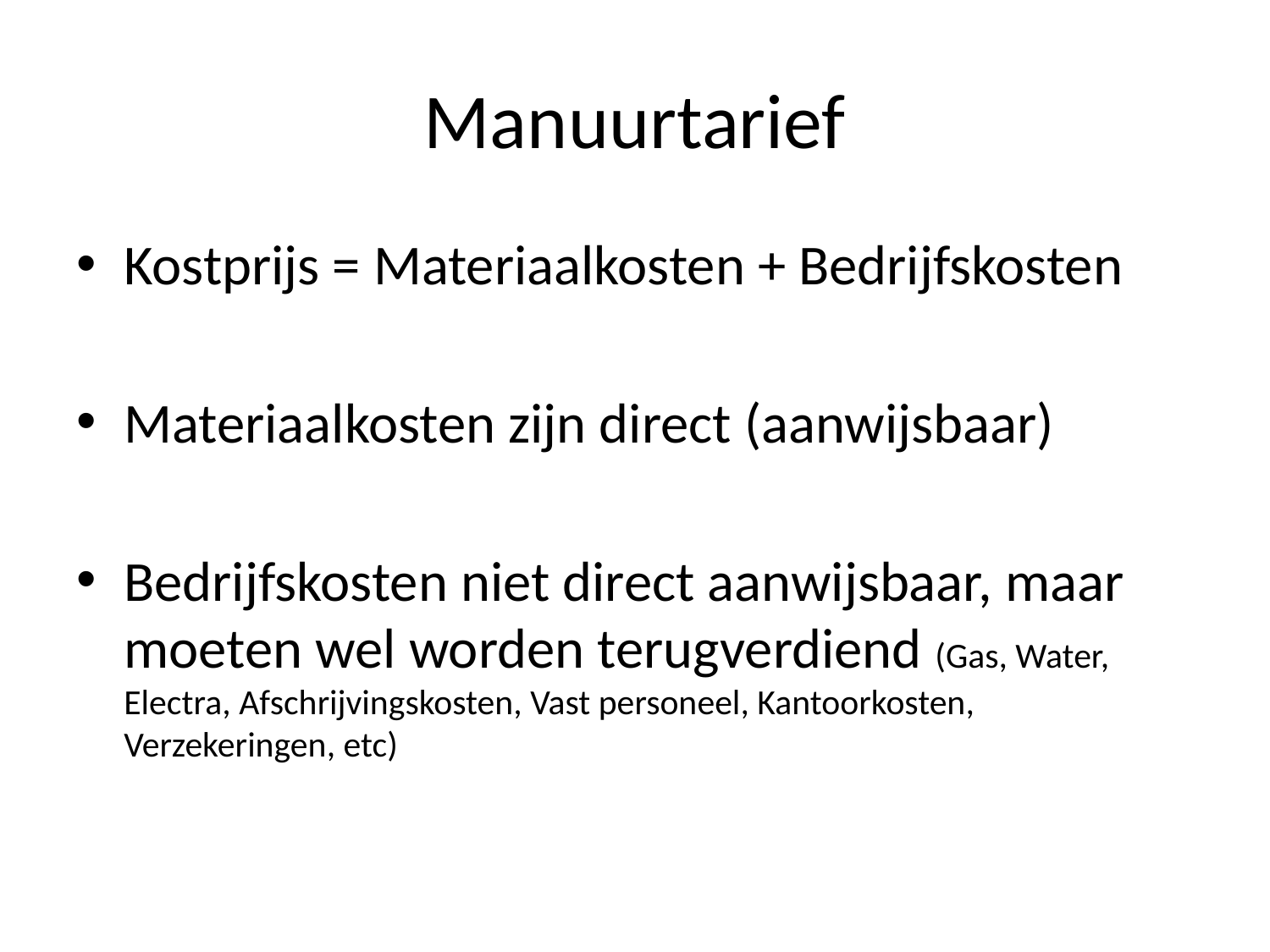

# Manuurtarief
Kostprijs = Materiaalkosten + Bedrijfskosten

Materiaalkosten zijn direct (aanwijsbaar)

Bedrijfskosten niet direct aanwijsbaar, maar moeten wel worden terugverdiend (Gas, Water, Electra, Afschrijvingskosten, Vast personeel, Kantoorkosten, Verzekeringen, etc)